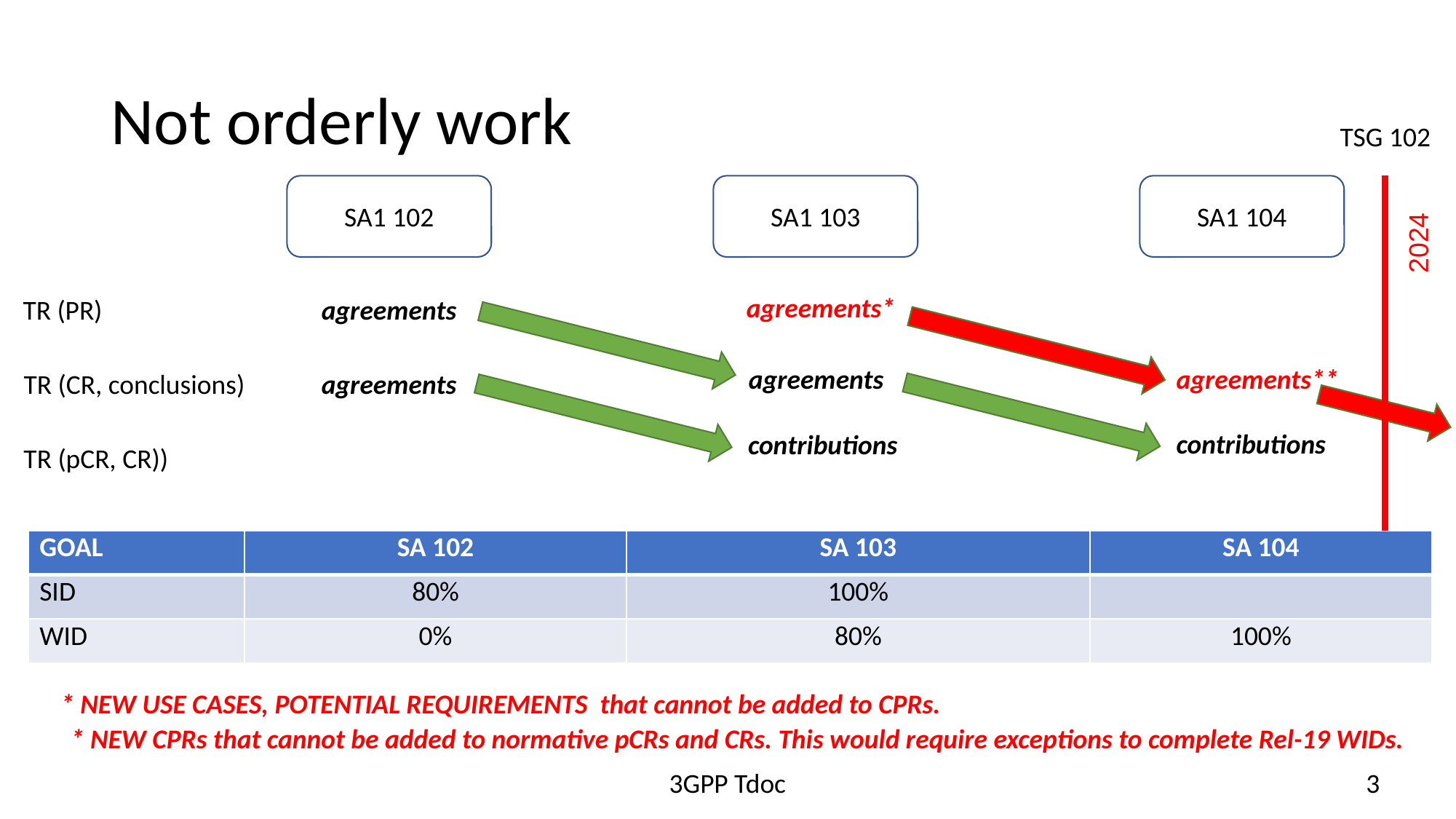

# Not orderly work
TSG 102

SA1 102
SA1 103
SA1 104
2024
agreements*
TR (PR)
agreements

agreements**
agreements
TR (CR, conclusions)
agreements

contributions
contributions
TR (pCR, CR))
| GOAL | SA 102 | SA 103 | SA 104 |
| --- | --- | --- | --- |
| SID | 80% | 100% |  |
| WID | 0% | 80% | 100% |
* NEW USE CASES, POTENTIAL REQUIREMENTS  that cannot be added to CPRs.
* NEW CPRs that cannot be added to normative pCRs and CRs. This would require exceptions to complete Rel-19 WIDs.
3GPP Tdoc
3